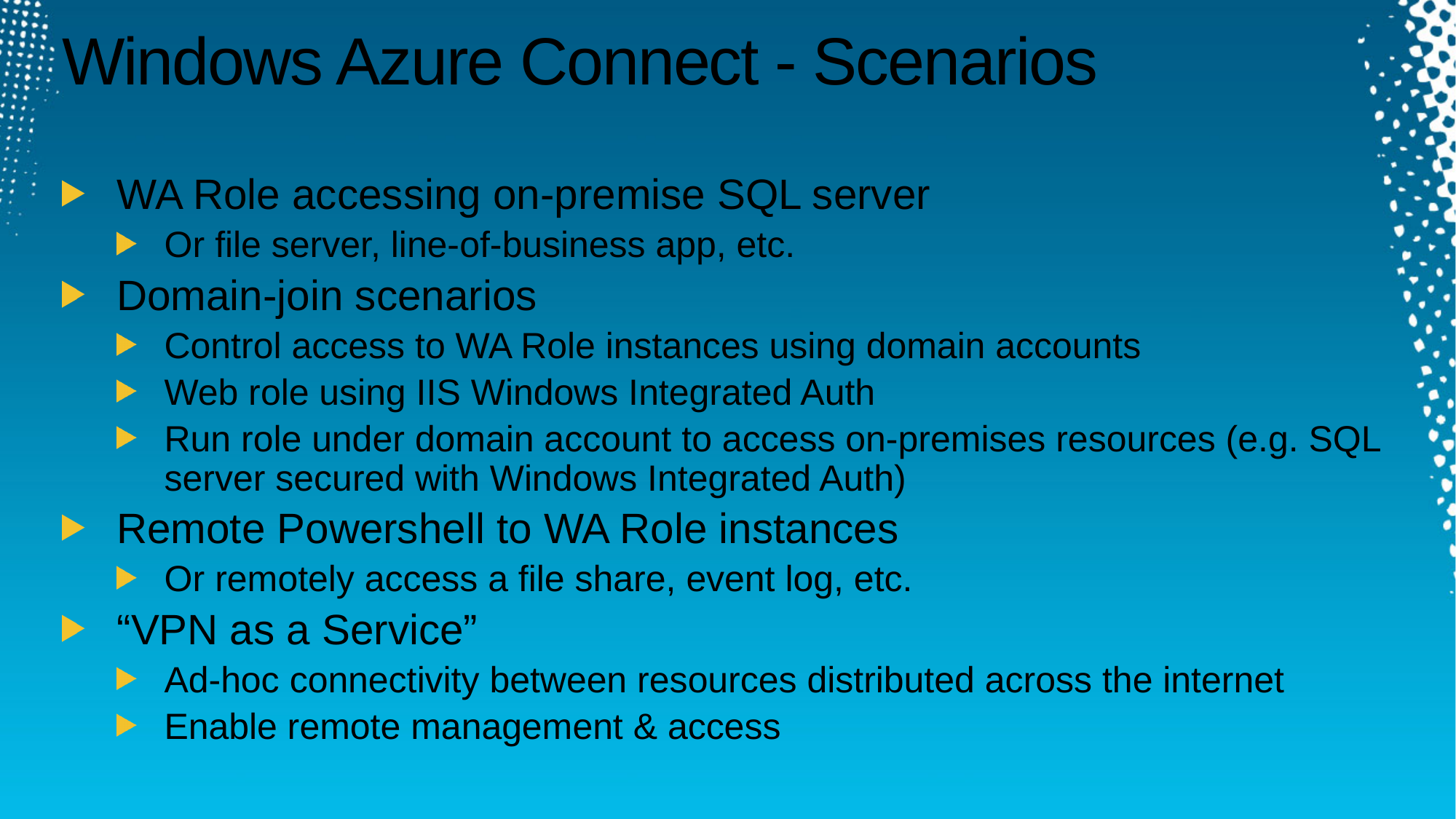

# Windows Azure Connect - Scenarios
WA Role accessing on-premise SQL server
Or file server, line-of-business app, etc.
Domain-join scenarios
Control access to WA Role instances using domain accounts
Web role using IIS Windows Integrated Auth
Run role under domain account to access on-premises resources (e.g. SQL server secured with Windows Integrated Auth)
Remote Powershell to WA Role instances
Or remotely access a file share, event log, etc.
“VPN as a Service”
Ad-hoc connectivity between resources distributed across the internet
Enable remote management & access